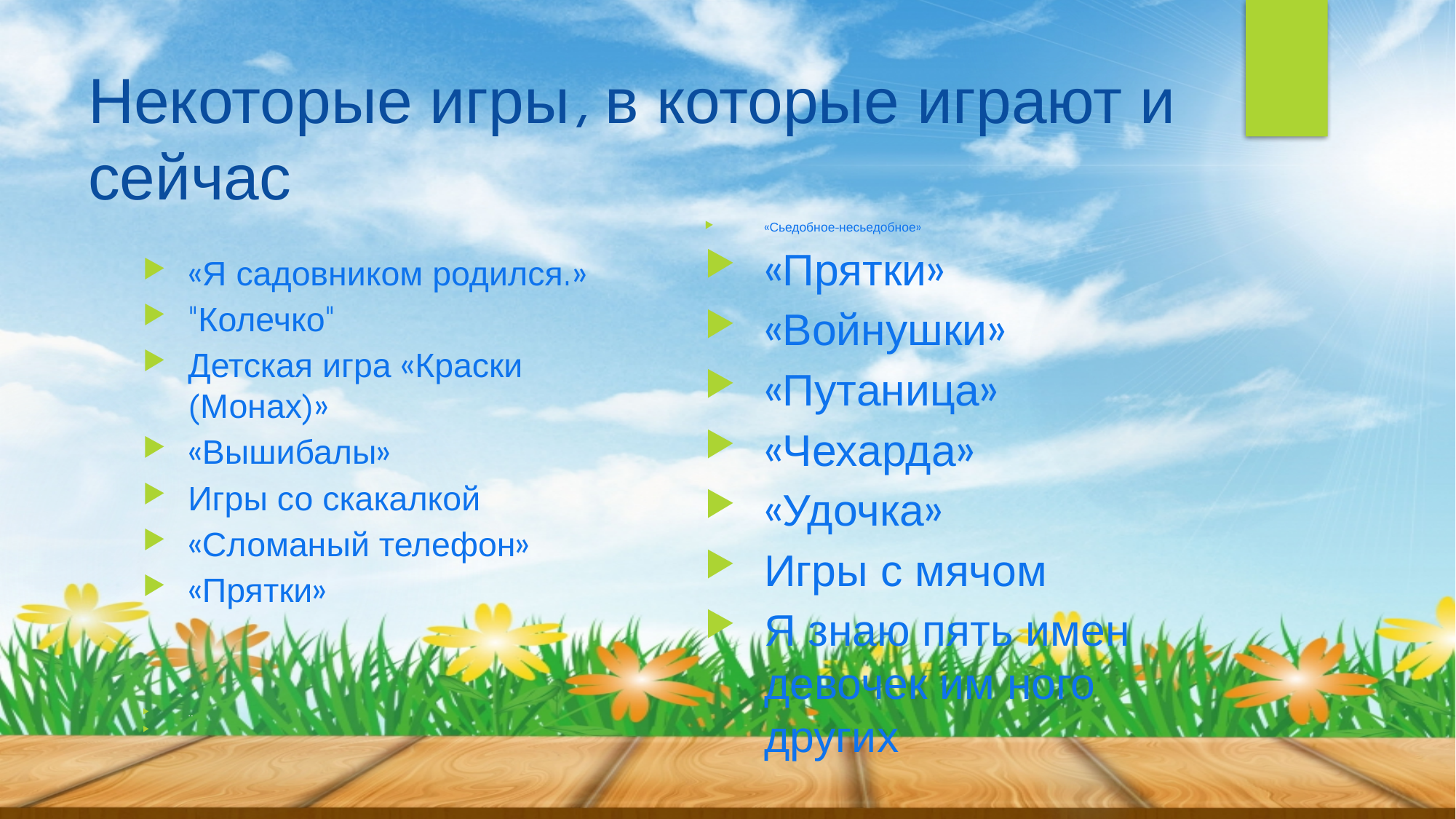

# Некоторые игры, в которые играют и сейчас
«Сьедобное-несьедобное»
«Прятки»
«Войнушки»
«Путаница»
«Чехарда»
«Удочка»
Игры с мячом
Я знаю пять имен девочек им ного других
«Я садовником родился.»
"Колечко"
Детская игра «Краски (Монах)»
«Вышибалы»
Игры со скакалкой
«Сломаный телефон»
«Прятки»

..